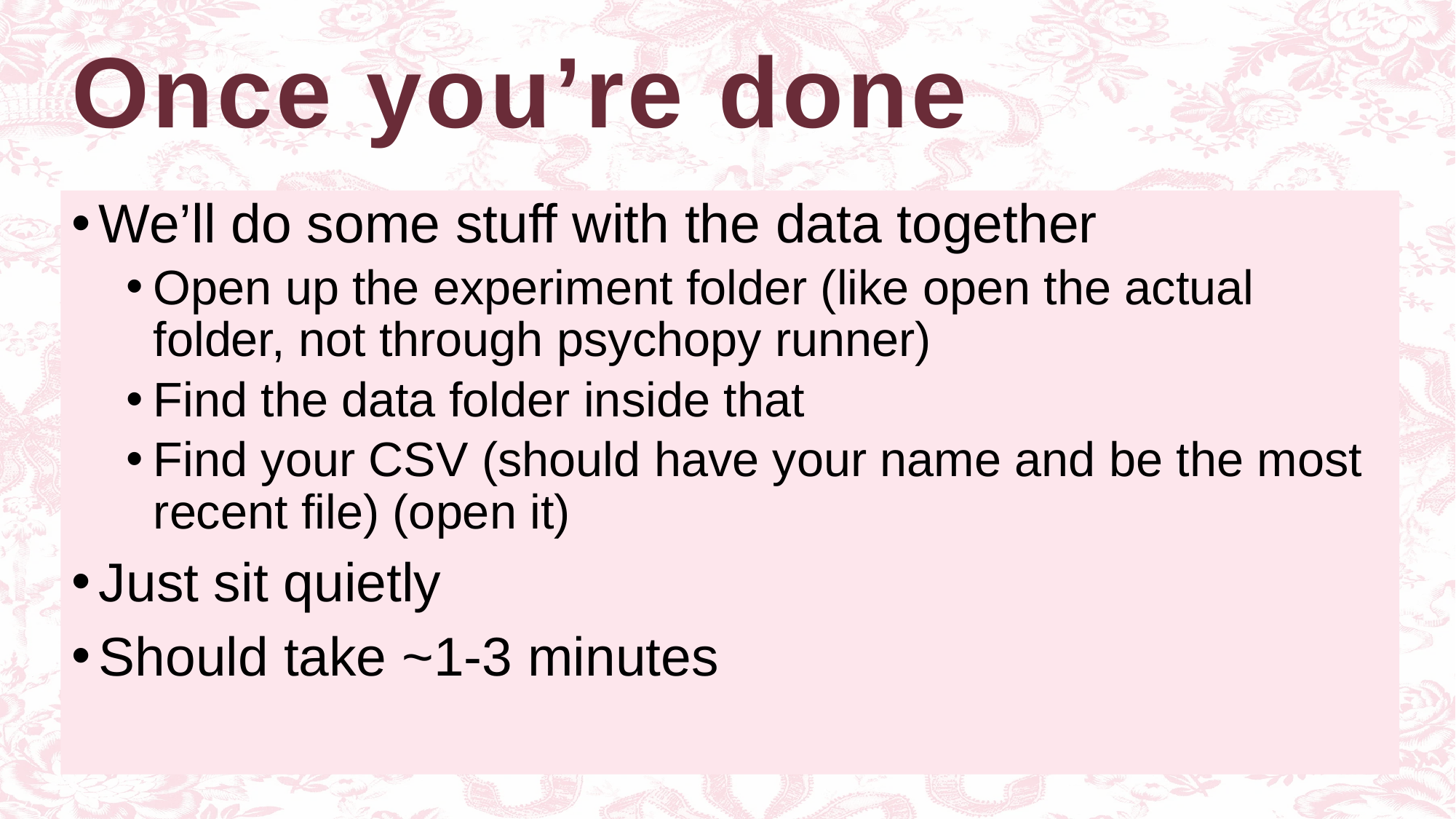

# Once you’re done
We’ll do some stuff with the data together
Open up the experiment folder (like open the actual folder, not through psychopy runner)
Find the data folder inside that
Find your CSV (should have your name and be the most recent file) (open it)
Just sit quietly
Should take ~1-3 minutes